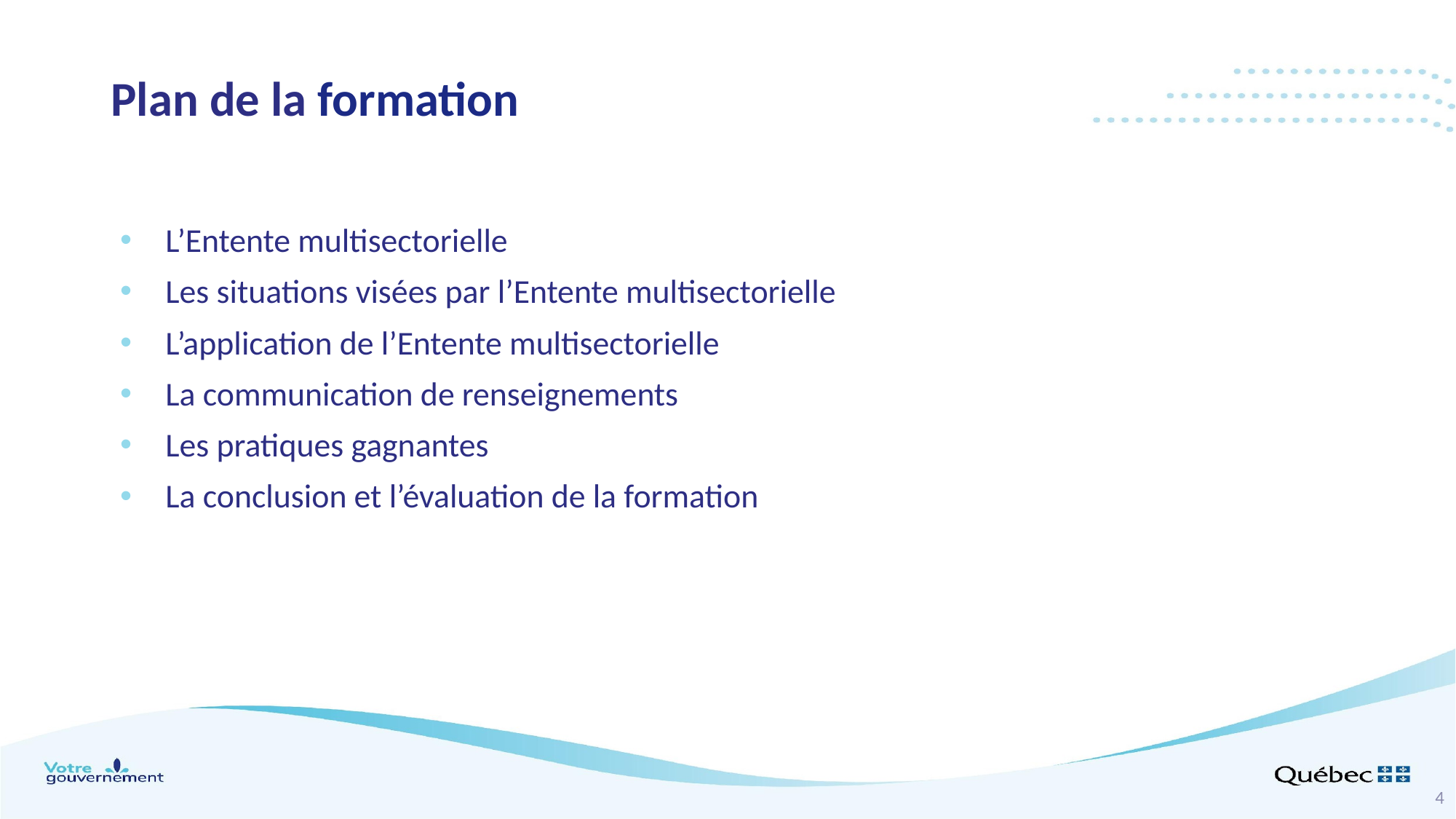

Plan de la formation
L’Entente multisectorielle
Les situations visées par l’Entente multisectorielle
L’application de l’Entente multisectorielle
La communication de renseignements
Les pratiques gagnantes
La conclusion et l’évaluation de la formation

4